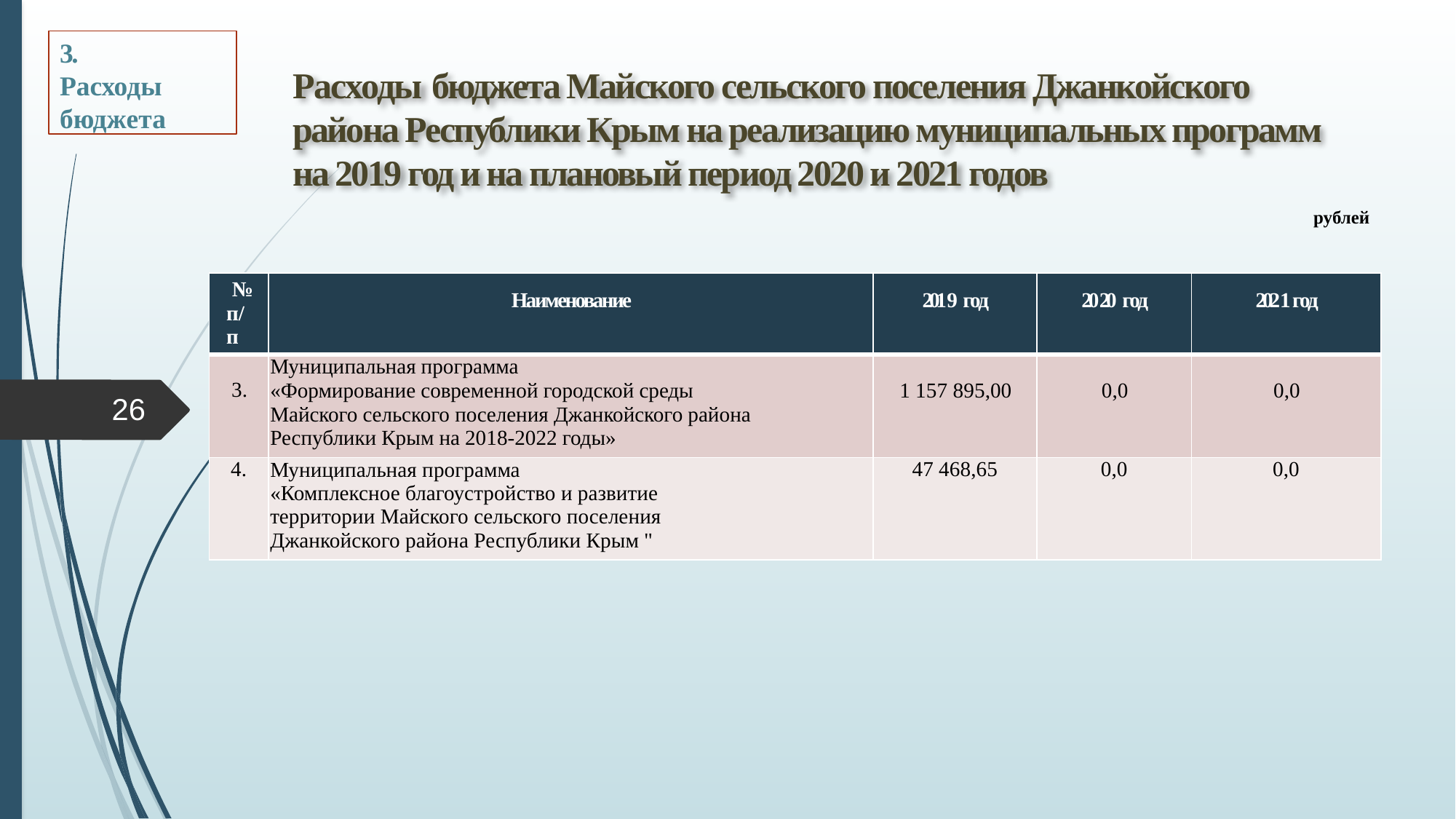

3. Расходы  бюджета
# Расходы бюджета Майского сельского поселения Джанкойского района Республики Крым на реализацию муниципальных программ на 2019 год и на плановый период 2020 и 2021 годов
 рублей
| № п/п | Наименование | 2019 год | 2020 год | 2021 год |
| --- | --- | --- | --- | --- |
| 3. | Муниципальная программа «Формирование современной городской среды Майского сельского поселения Джанкойского района Республики Крым на 2018-2022 годы» | 1 157 895,00 | 0,0 | 0,0 |
| 4. | Муниципальная программа «Комплексное благоустройство и развитие территории Майского сельского поселения Джанкойского района Республики Крым " | 47 468,65 | 0,0 | 0,0 |
26